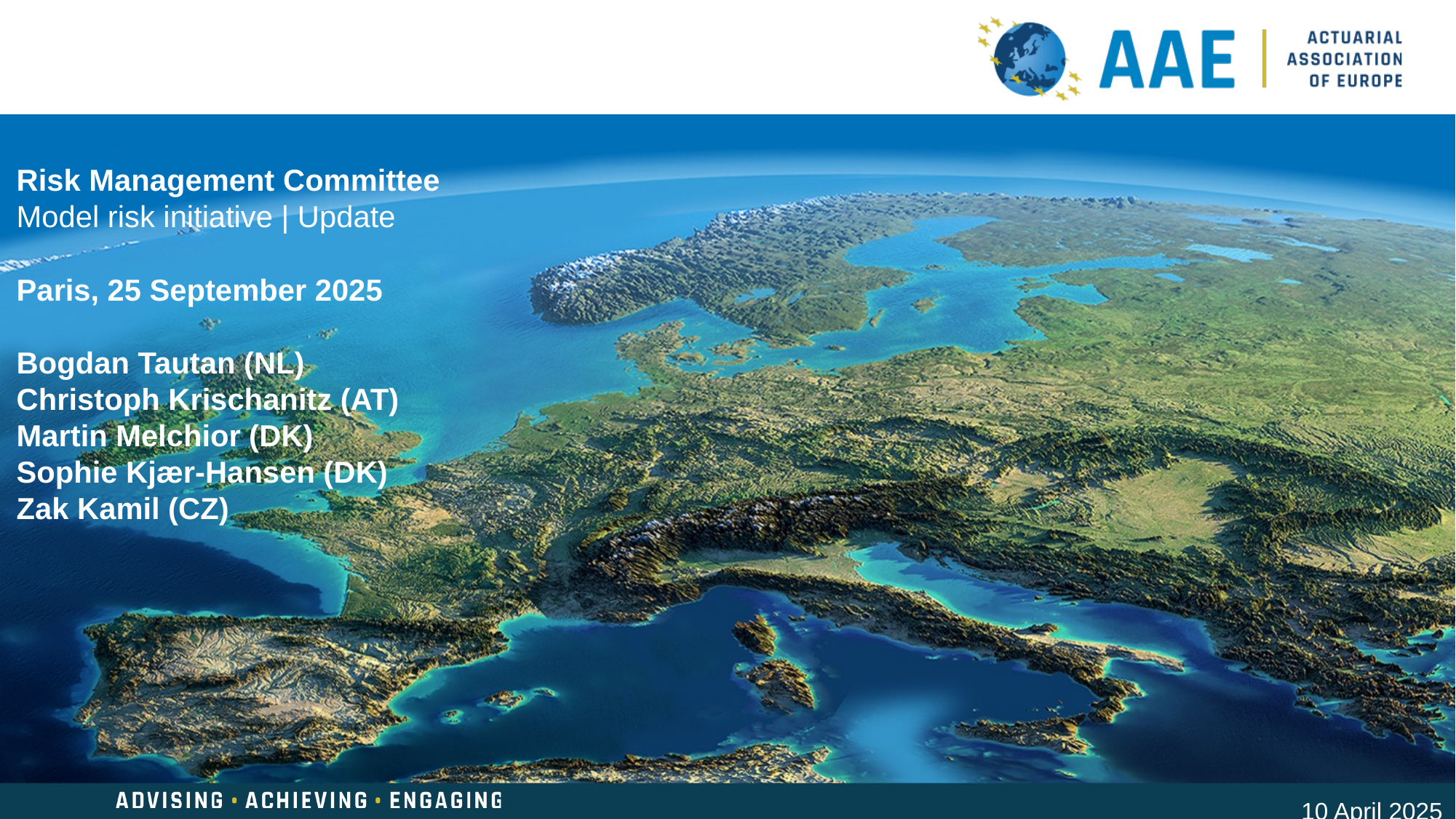

Risk Management Committee
Model risk initiative | Update
Paris, 25 September 2025

Bogdan Tautan (NL)
Christoph Krischanitz (AT)
Martin Melchior (DK)
Sophie Kjær-Hansen (DK)
Zak Kamil (CZ)

10 April 2025